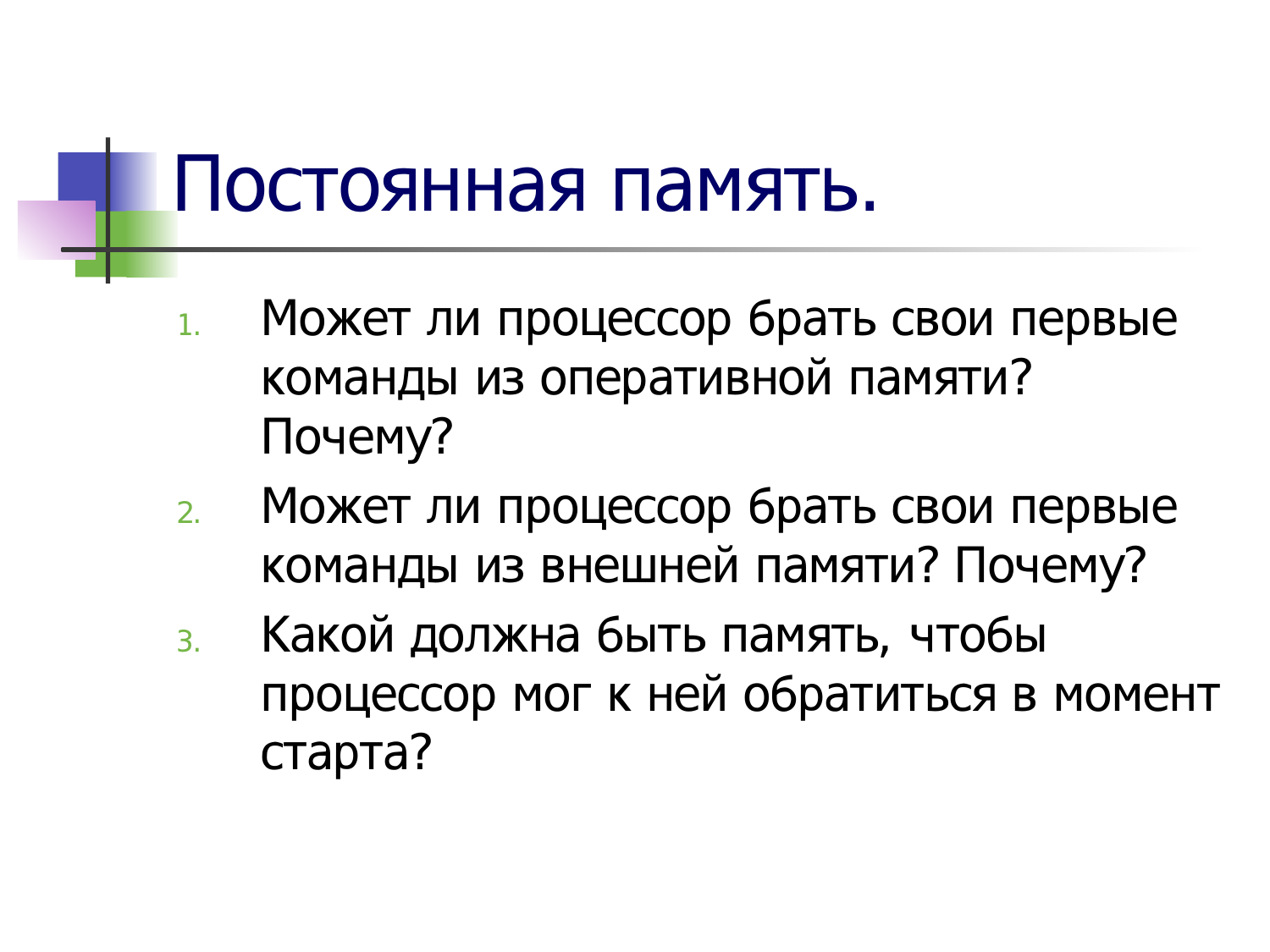

# Постоянная память.
Может ли процессор брать свои первые команды из оперативной памяти? Почему?
Может ли процессор брать свои первые команды из внешней памяти? Почему?
Какой должна быть память, чтобы процессор мог к ней обратиться в момент старта?